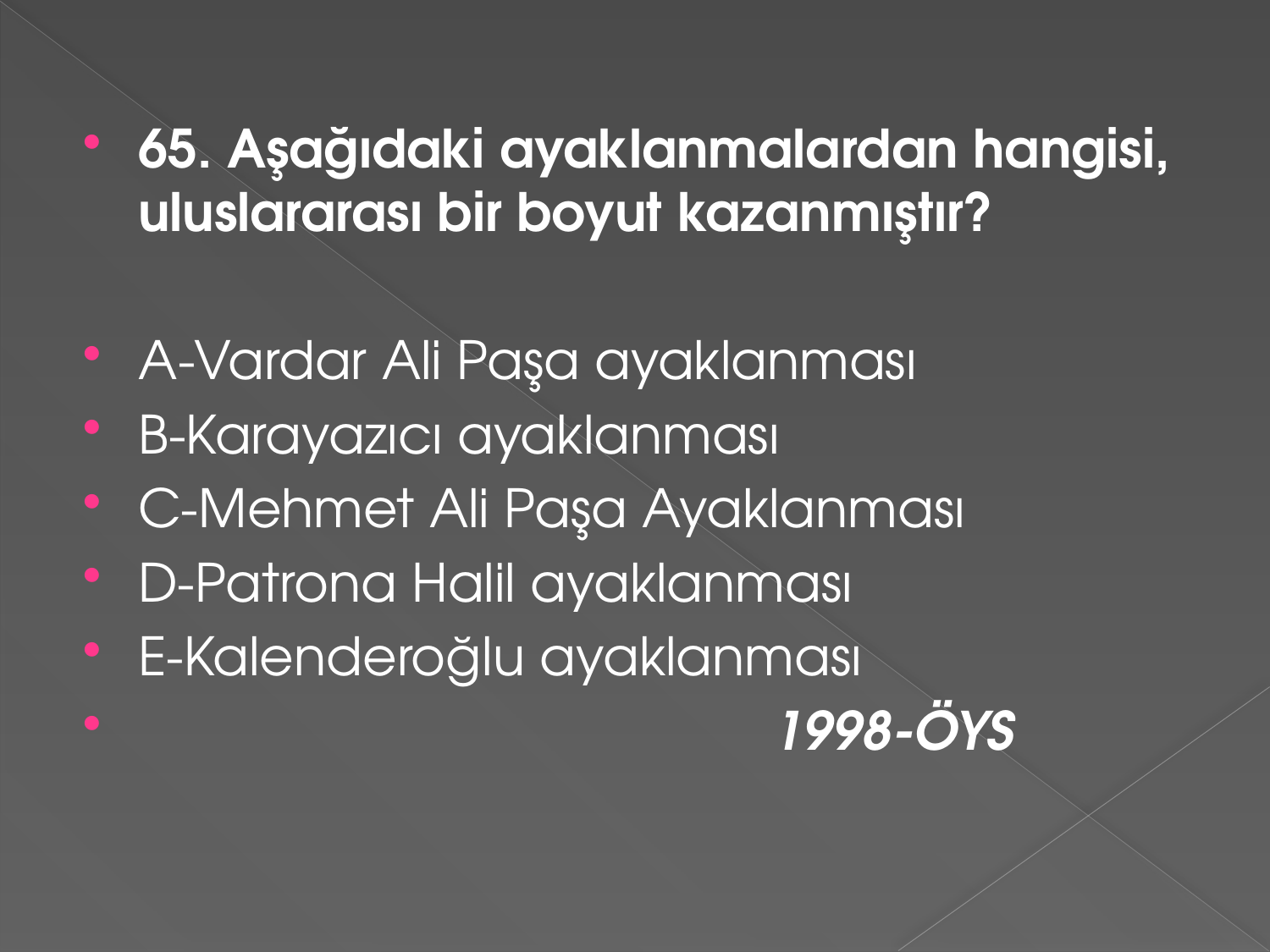

65. Aşağıdaki ayaklanmalardan hangisi, uluslararası bir boyut kazanmıştır?

A-Vardar Ali Paşa ayaklanması
B-Karayazıcı ayaklanması
C-Mehmet Ali Paşa Ayaklanması
D-Patrona Halil ayaklanması
E-Kalenderoğlu ayaklanması
					1998-ÖYS